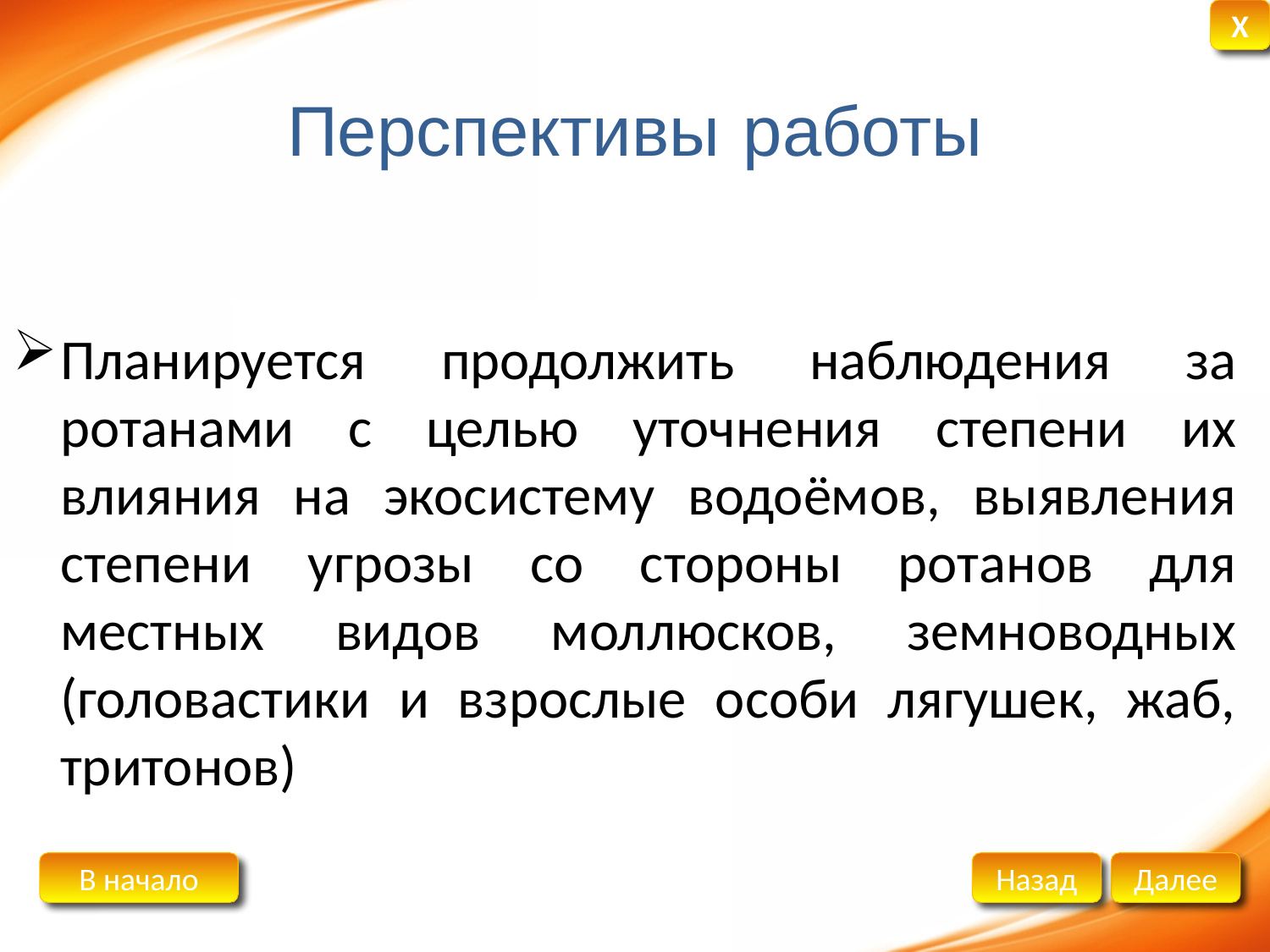

# Перспективы работы

Планируется продолжить наблюдения за ротанами с целью уточнения степени их влияния на экосистему водоёмов, выявления степени угрозы со стороны ротанов для местных видов моллюсков, земноводных (головастики и взрослые особи лягушек, жаб, тритонов)